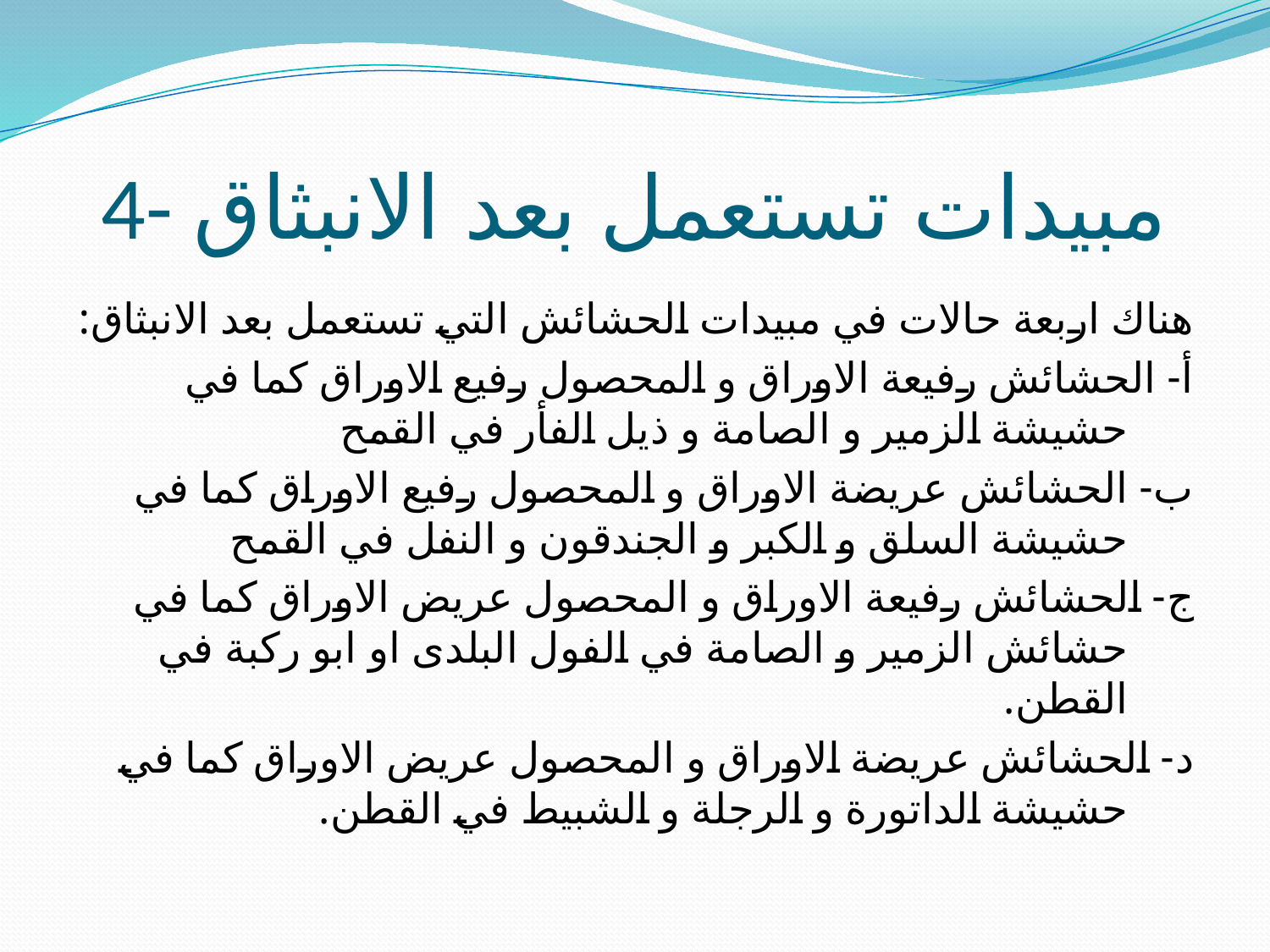

# 4- مبيدات تستعمل بعد الانبثاق
هناك اربعة حالات في مبيدات الحشائش التي تستعمل بعد الانبثاق:
أ- الحشائش رفيعة الاوراق و المحصول رفيع الاوراق كما في حشيشة الزمير و الصامة و ذيل الفأر في القمح
ب- الحشائش عريضة الاوراق و المحصول رفيع الاوراق كما في حشيشة السلق و الكبر و الجندقون و النفل في القمح
ج- الحشائش رفيعة الاوراق و المحصول عريض الاوراق كما في حشائش الزمير و الصامة في الفول البلدى او ابو ركبة في القطن.
د- الحشائش عريضة الاوراق و المحصول عريض الاوراق كما في حشيشة الداتورة و الرجلة و الشبيط في القطن.